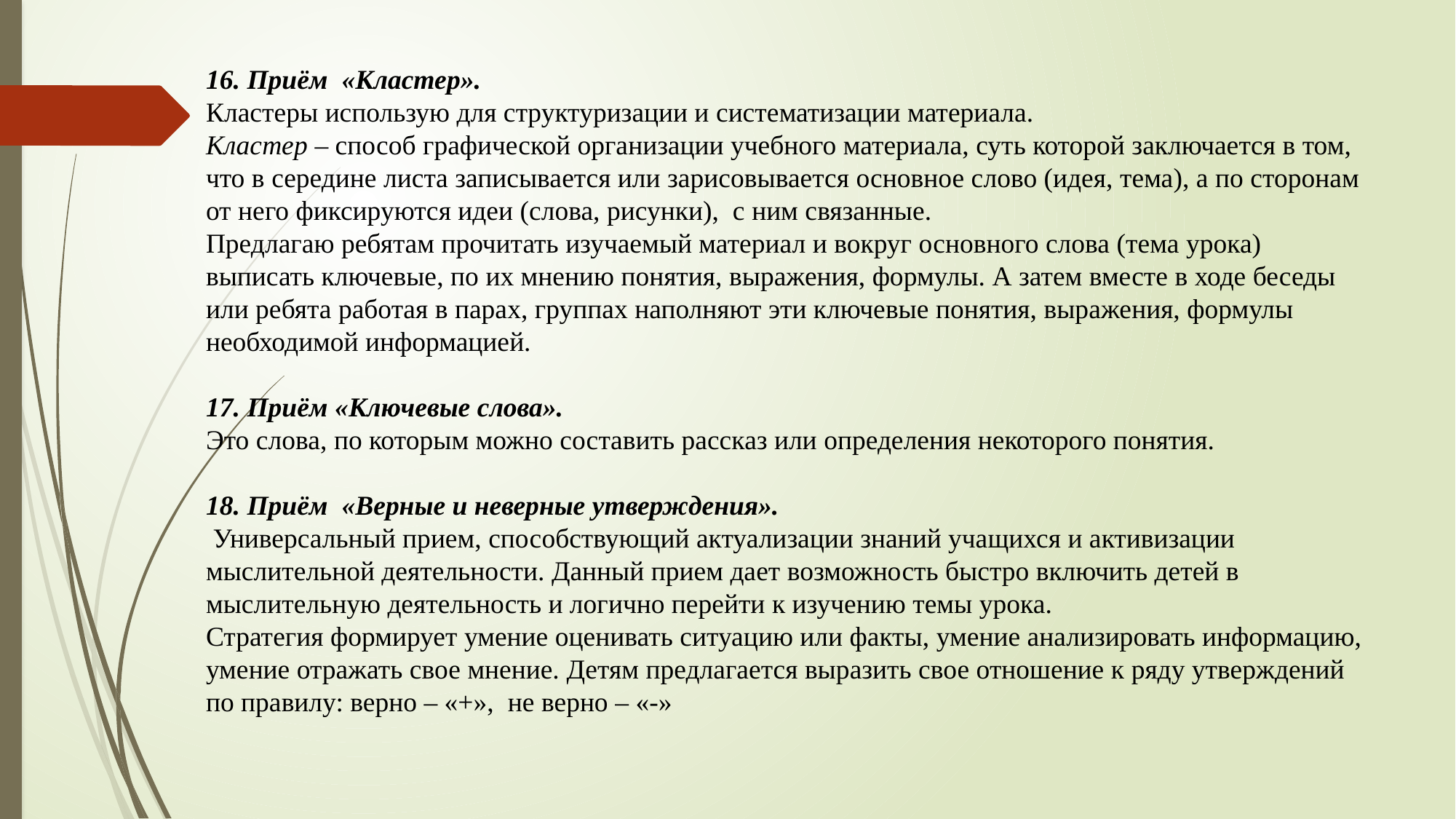

16. Приём  «Кластер».
Кластеры использую для структуризации и систематизации материала.
Кластер – способ графической организации учебного материала, суть которой заключается в том, что в середине листа записывается или зарисовывается основное слово (идея, тема), а по сторонам от него фиксируются идеи (слова, рисунки),  с ним связанные.
Предлагаю ребятам прочитать изучаемый материал и вокруг основного слова (тема урока) выписать ключевые, по их мнению понятия, выражения, формулы. А затем вместе в ходе беседы или ребята работая в парах, группах наполняют эти ключевые понятия, выражения, формулы необходимой информацией.

17. Приём «Ключевые слова».
Это слова, по которым можно составить рассказ или определения некоторого понятия.

18. Приём  «Верные и неверные утверждения».
 Универсальный прием, способствующий актуализации знаний учащихся и активизации мыслительной деятельности. Данный прием дает возможность быстро включить детей в мыслительную деятельность и логично перейти к изучению темы урока.
Стратегия формирует умение оценивать ситуацию или факты, умение анализировать информацию, умение отражать свое мнение. Детям предлагается выразить свое отношение к ряду утверждений по правилу: верно – «+»,  не верно – «-»